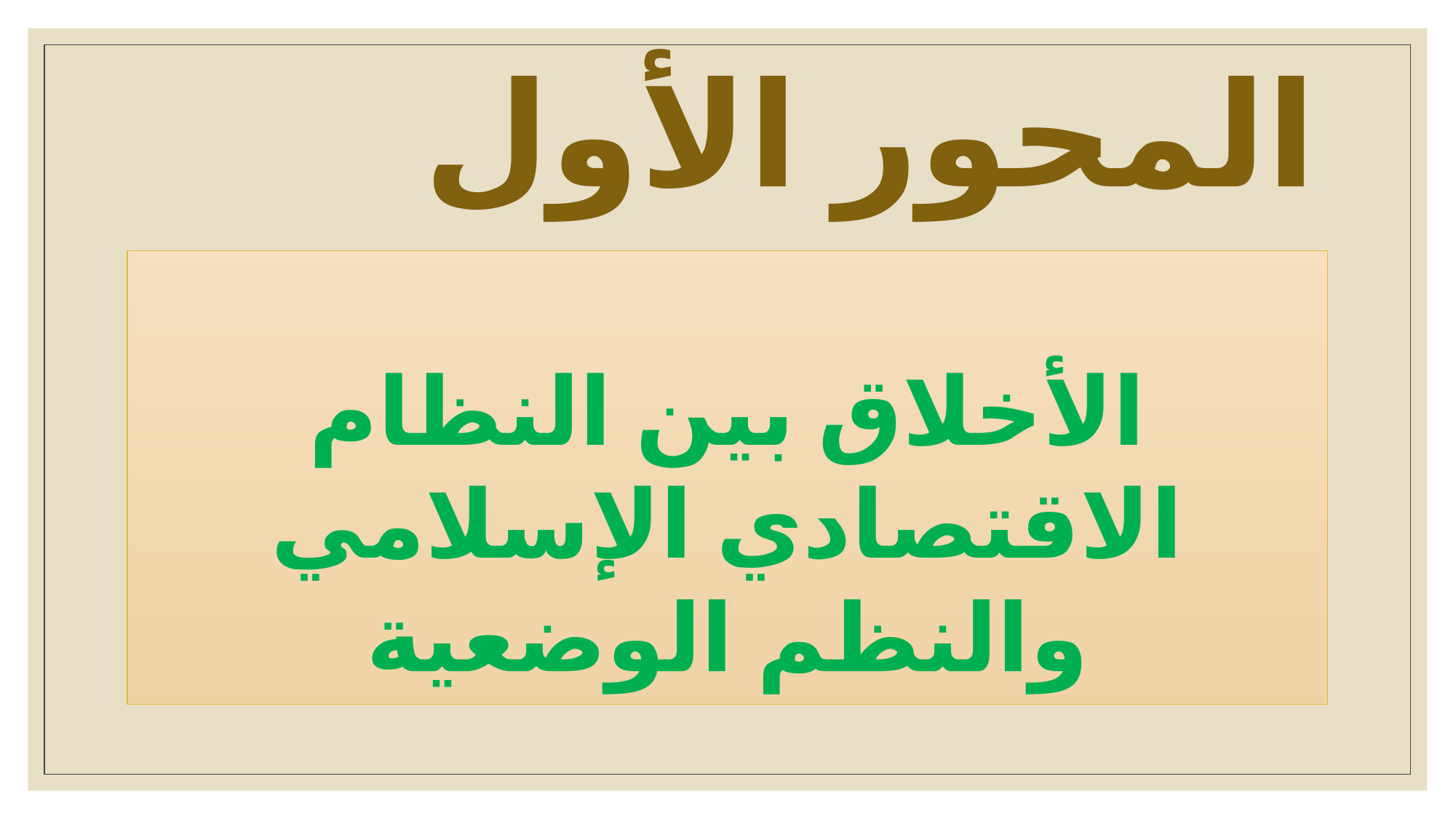

# المحور الأول

الأخلاق بين النظام الاقتصادي الإسلامي والنظم الوضعية